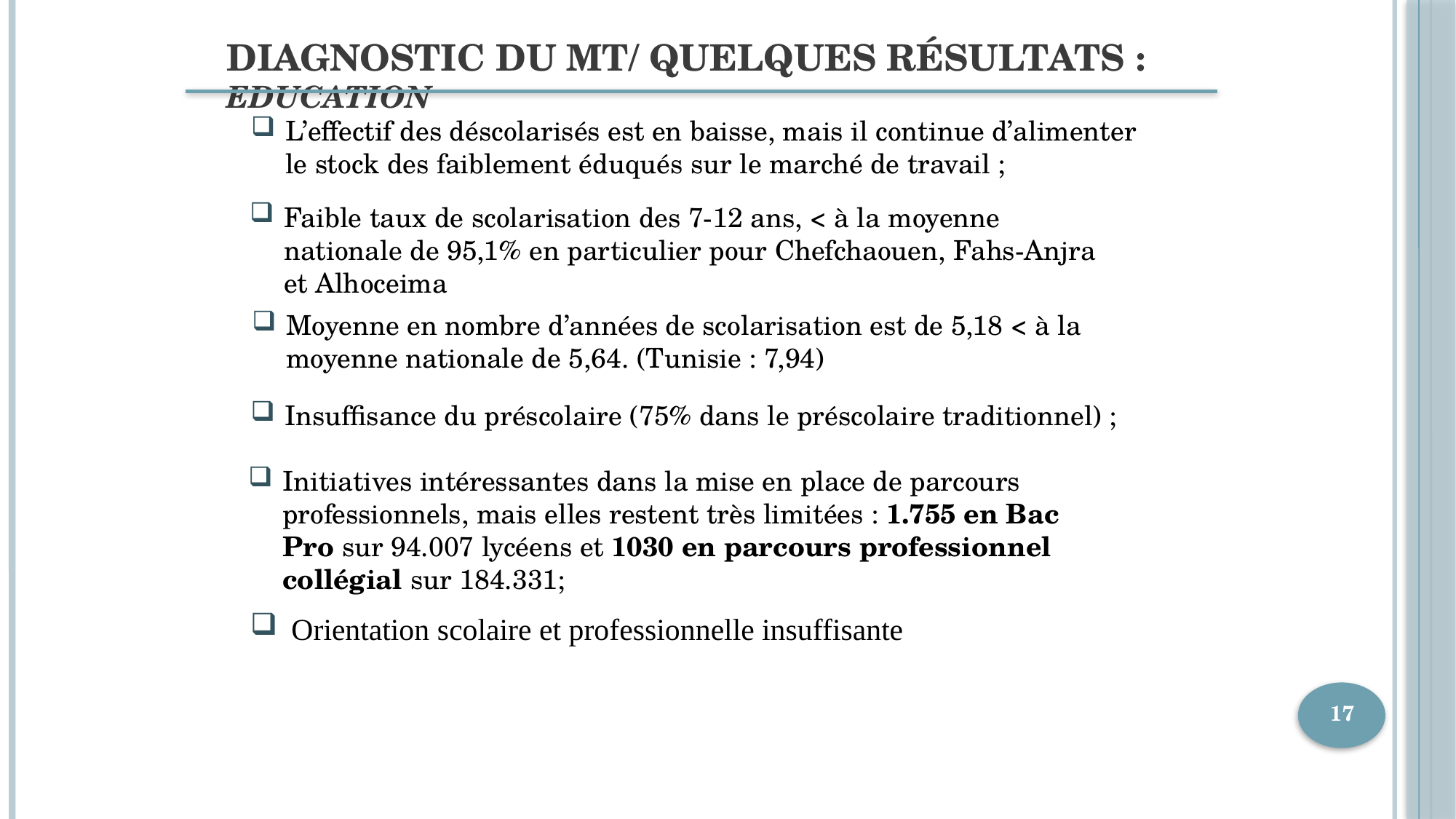

Diagnostic du mt/ Quelques résultats : Education
L’effectif des déscolarisés est en baisse, mais il continue d’alimenter le stock des faiblement éduqués sur le marché de travail ;
Faible taux de scolarisation des 7-12 ans, < à la moyenne nationale de 95,1% en particulier pour Chefchaouen, Fahs-Anjra et Alhoceima
Moyenne en nombre d’années de scolarisation est de 5,18 < à la moyenne nationale de 5,64. (Tunisie : 7,94)
Insuffisance du préscolaire (75% dans le préscolaire traditionnel) ;
Initiatives intéressantes dans la mise en place de parcours professionnels, mais elles restent très limitées : 1.755 en Bac Pro sur 94.007 lycéens et 1030 en parcours professionnel collégial sur 184.331;
Orientation scolaire et professionnelle insuffisante
17